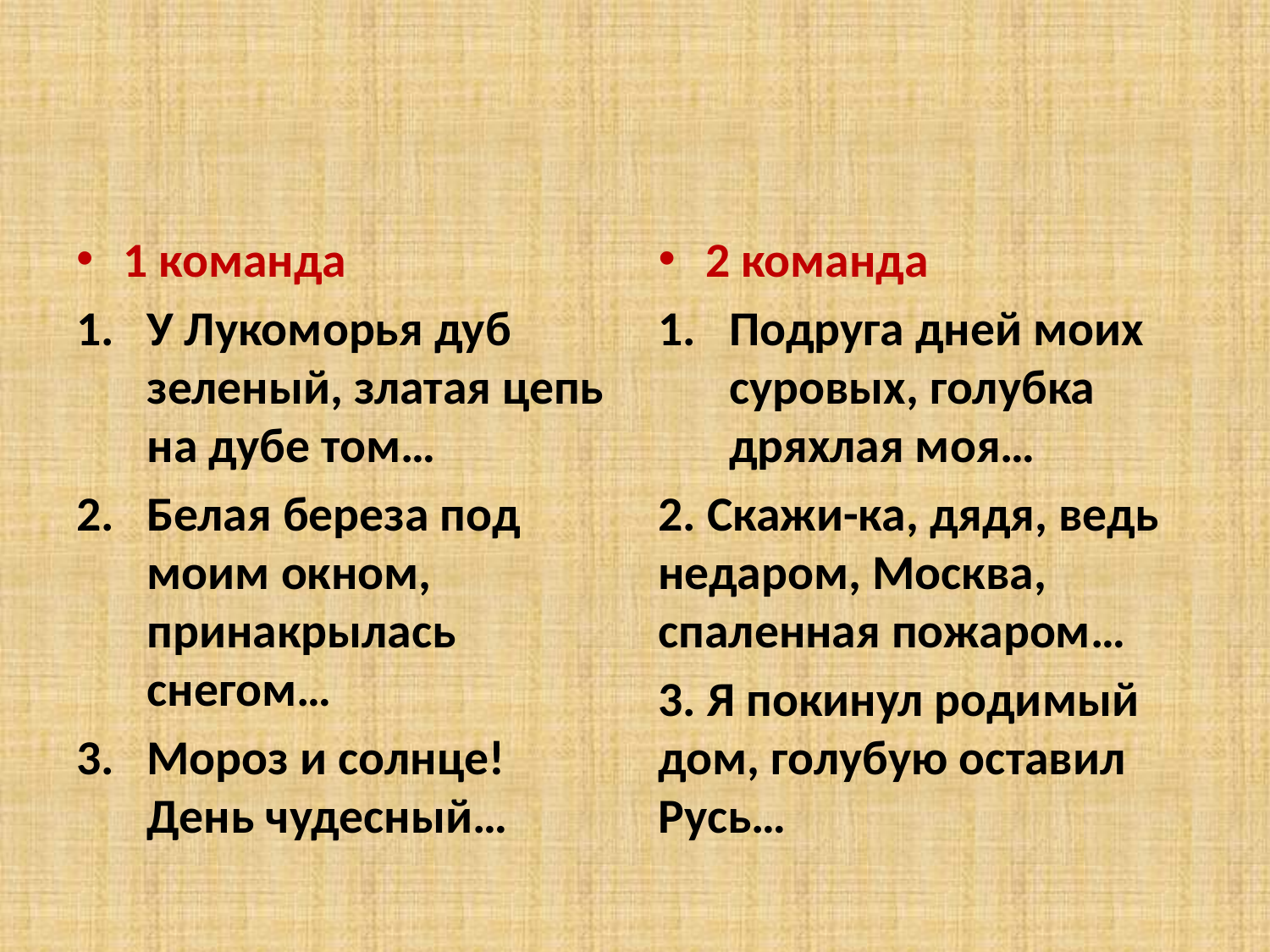

#
1 команда
У Лукоморья дуб зеленый, златая цепь на дубе том…
Белая береза под моим окном, принакрылась снегом…
Мороз и солнце! День чудесный…

2 команда
Подруга дней моих суровых, голубка дряхлая моя…
2. Скажи-ка, дядя, ведь недаром, Москва, спаленная пожаром…
3. Я покинул родимый дом, голубую оставил Русь…